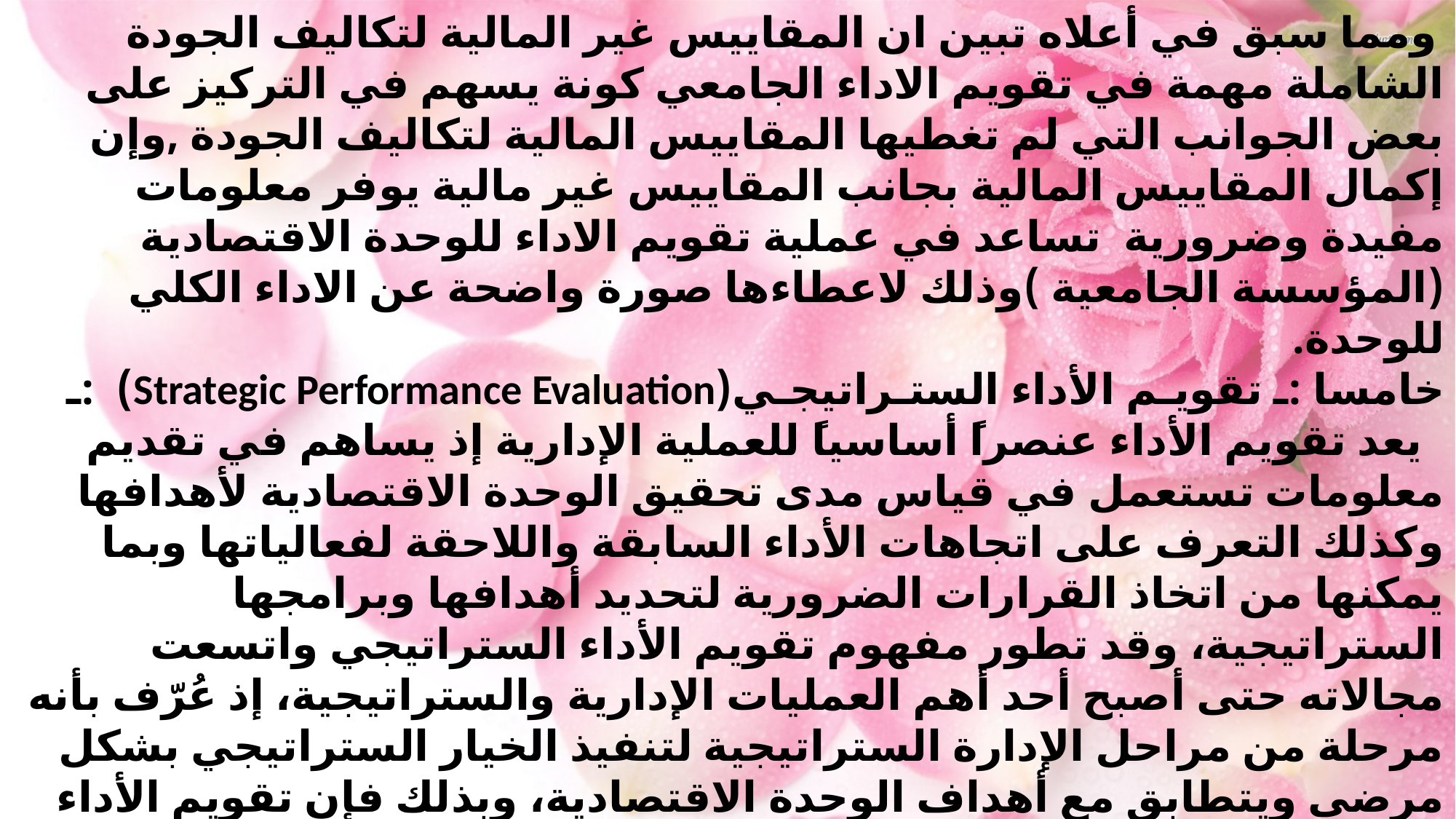

ومما سبق في أعلاه تبين ان المقاييس غير المالية لتكاليف الجودة الشاملة مهمة في تقويم الاداء الجامعي كونة يسهم في التركيز على بعض الجوانب التي لم تغطيها المقاييس المالية لتكاليف الجودة ,وإن إكمال المقاييس المالية بجانب المقاييس غير مالية يوفر معلومات مفيدة وضرورية  تساعد في عملية تقويم الاداء للوحدة الاقتصادية (المؤسسة الجامعية )وذلك لاعطاءها صورة واضحة عن الاداء الكلي للوحدة.
خامسا :ـ تقويـم الأداء الستـراتيجـي(Strategic Performance Evaluation)  :ـ
  يعد تقويم الأداء عنصراً أساسياً للعملية الإدارية إذ يساهم في تقديم معلومات تستعمل في قياس مدى تحقيق الوحدة الاقتصادية لأهدافها وكذلك التعرف على اتجاهات الأداء السابقة واللاحقة لفعالياتها وبما يمكنها من اتخاذ القرارات الضرورية لتحديد أهدافها وبرامجها الستراتيجية، وقد تطور مفهوم تقويم الأداء الستراتيجي واتسعت مجالاته حتى أصبح أحد أهم العمليات الإدارية والستراتيجية، إذ عُرّف بأنه مرحلة من مراحل الإدارة الستراتيجية لتنفيذ الخيار الستراتيجي بشكل مرضي ويتطابق مع أهداف الوحدة الاقتصادية، وبذلك فإن تقويم الأداء الستراتيجي يتطلب مراجعة الستراتيجية العامة للوحدة الاقتصادية وبيان مدى النجاح الذي حققته هذه الستراتيجية في تحسين الأداء وتحقيق الأهداف المرجوة، وإن تحقيق هذه الأهداف يتطلب التوافق بين الخطط والسياسات مع متغيّرات البيئة الداخلية والخارجية، وهناك من ينظر إلى تقويم الأداء الستراتيجي من جانب فحص وتقويم العمليات، إذ عرّفه (Samuel & Perter) بأنه فحص وتقويم عمليات الإدارة الستراتيجية من خلال صياغة الستراتيجية وتنفيذها .